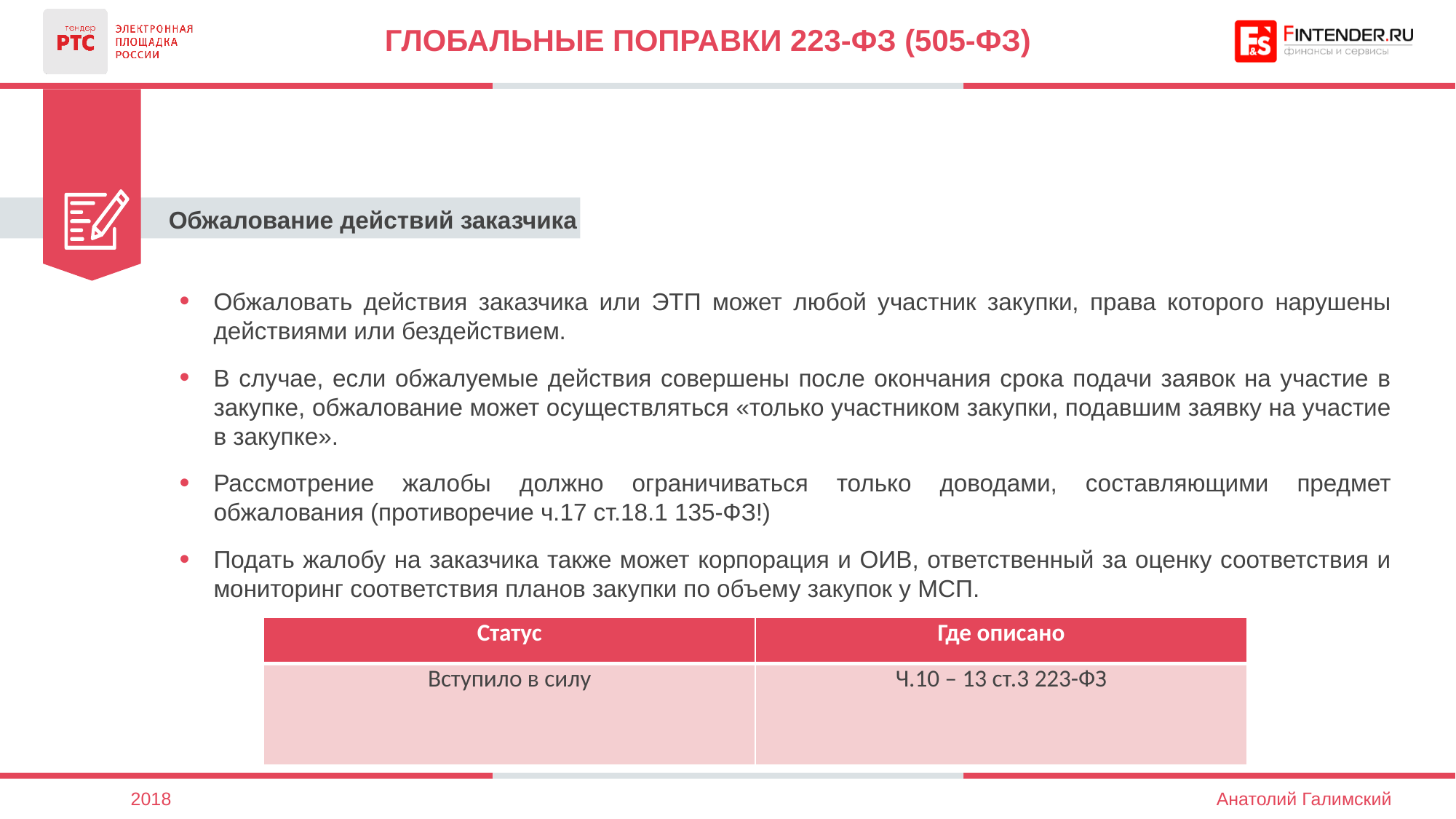

# ГЛОБАЛЬНЫЕ ПОПРАВКИ 223-фз (505-фз)

Обжалование действий заказчика
Обжаловать действия заказчика или ЭТП может любой участник закупки, права которого нарушены действиями или бездействием.
В случае, если обжалуемые действия совершены после окончания срока подачи заявок на участие в закупке, обжалование может осуществляться «только участником закупки, подавшим заявку на участие в закупке».
Рассмотрение жалобы должно ограничиваться только доводами, составляющими предмет обжалования (противоречие ч.17 ст.18.1 135-ФЗ!)
Подать жалобу на заказчика также может корпорация и ОИВ, ответственный за оценку соответствия и мониторинг соответствия планов закупки по объему закупок у МСП.

| Статус | Где описано |
| --- | --- |
| Вступило в силу | Ч.10 – 13 ст.3 223-ФЗ |
2018
Анатолий Галимский